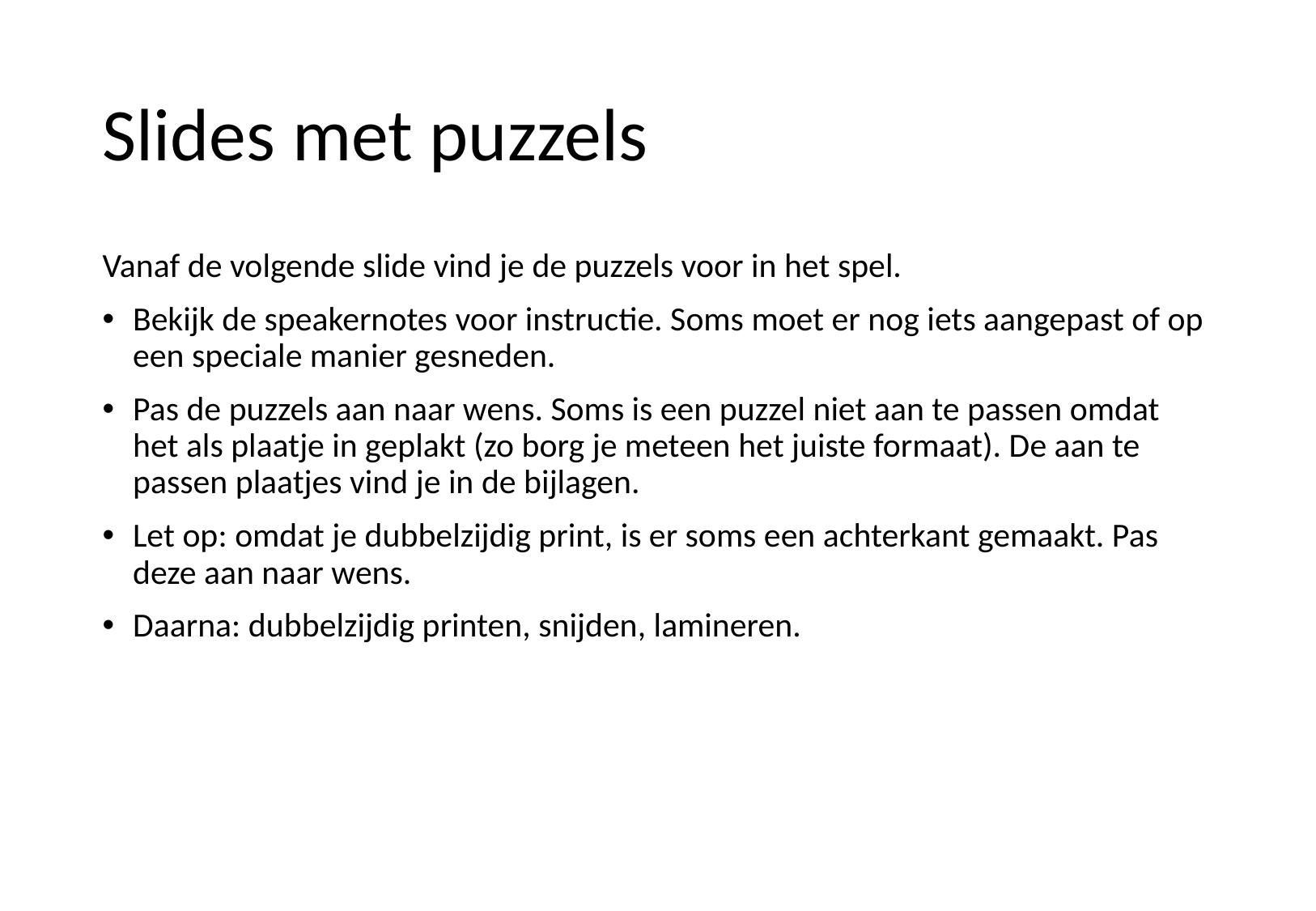

# Slides met puzzels
Vanaf de volgende slide vind je de puzzels voor in het spel.
Bekijk de speakernotes voor instructie. Soms moet er nog iets aangepast of op een speciale manier gesneden.
Pas de puzzels aan naar wens. Soms is een puzzel niet aan te passen omdat het als plaatje in geplakt (zo borg je meteen het juiste formaat). De aan te passen plaatjes vind je in de bijlagen.
Let op: omdat je dubbelzijdig print, is er soms een achterkant gemaakt. Pas deze aan naar wens.
Daarna: dubbelzijdig printen, snijden, lamineren.